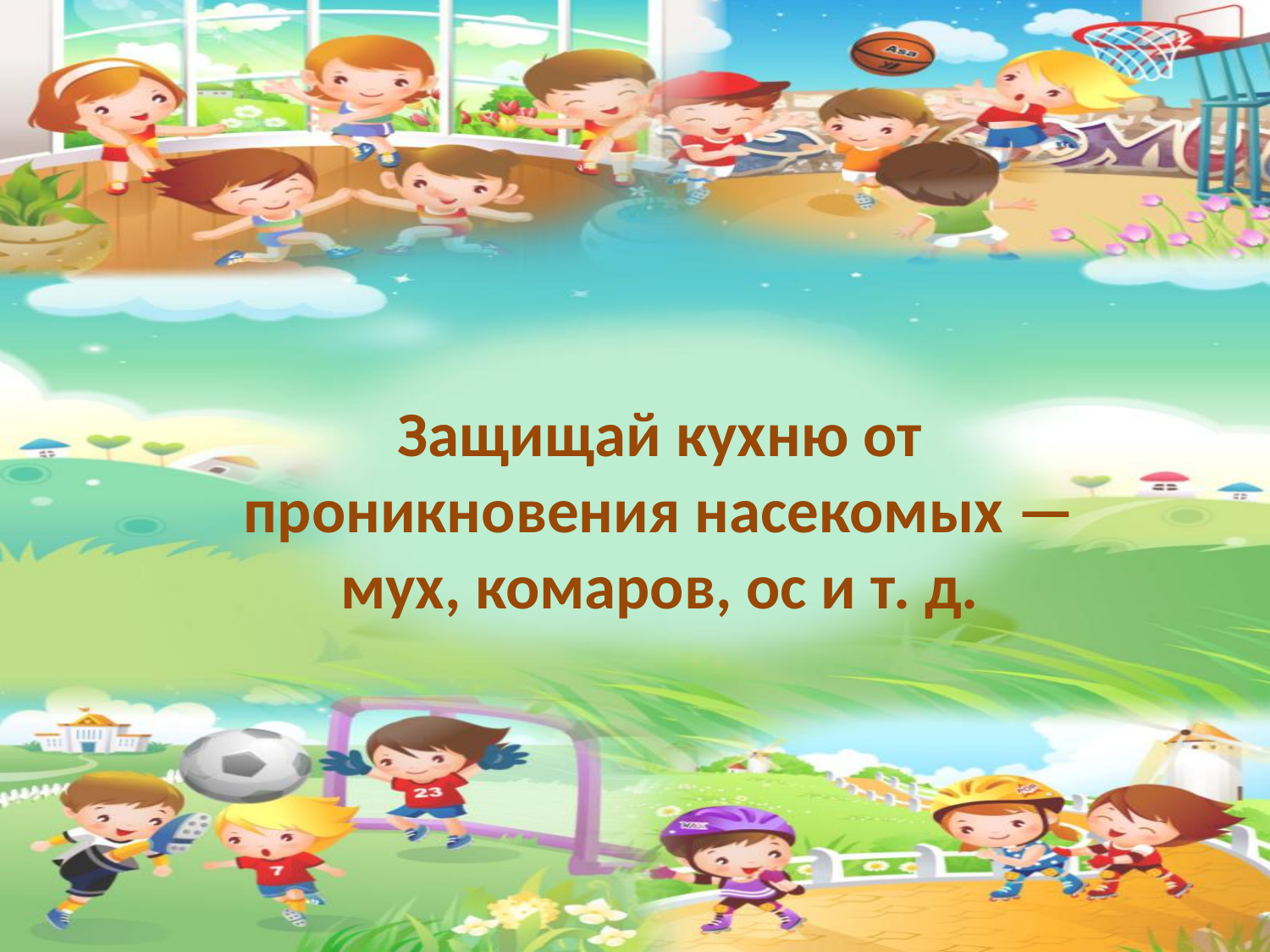

Защищай кухню от проникновения насекомых — мух, комаров, ос и т. д.